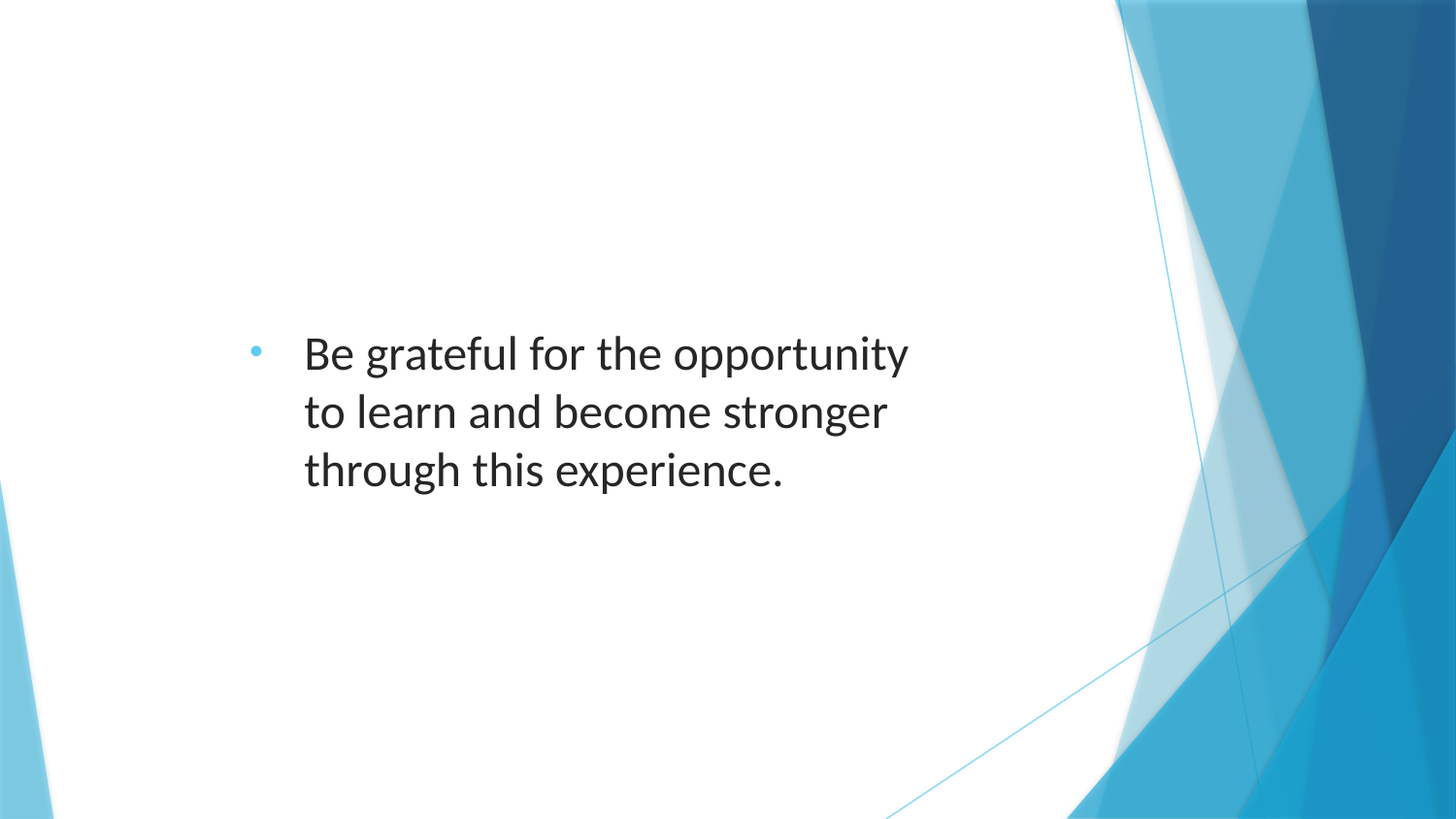

Be grateful for the opportunity to learn and become stronger through this experience.